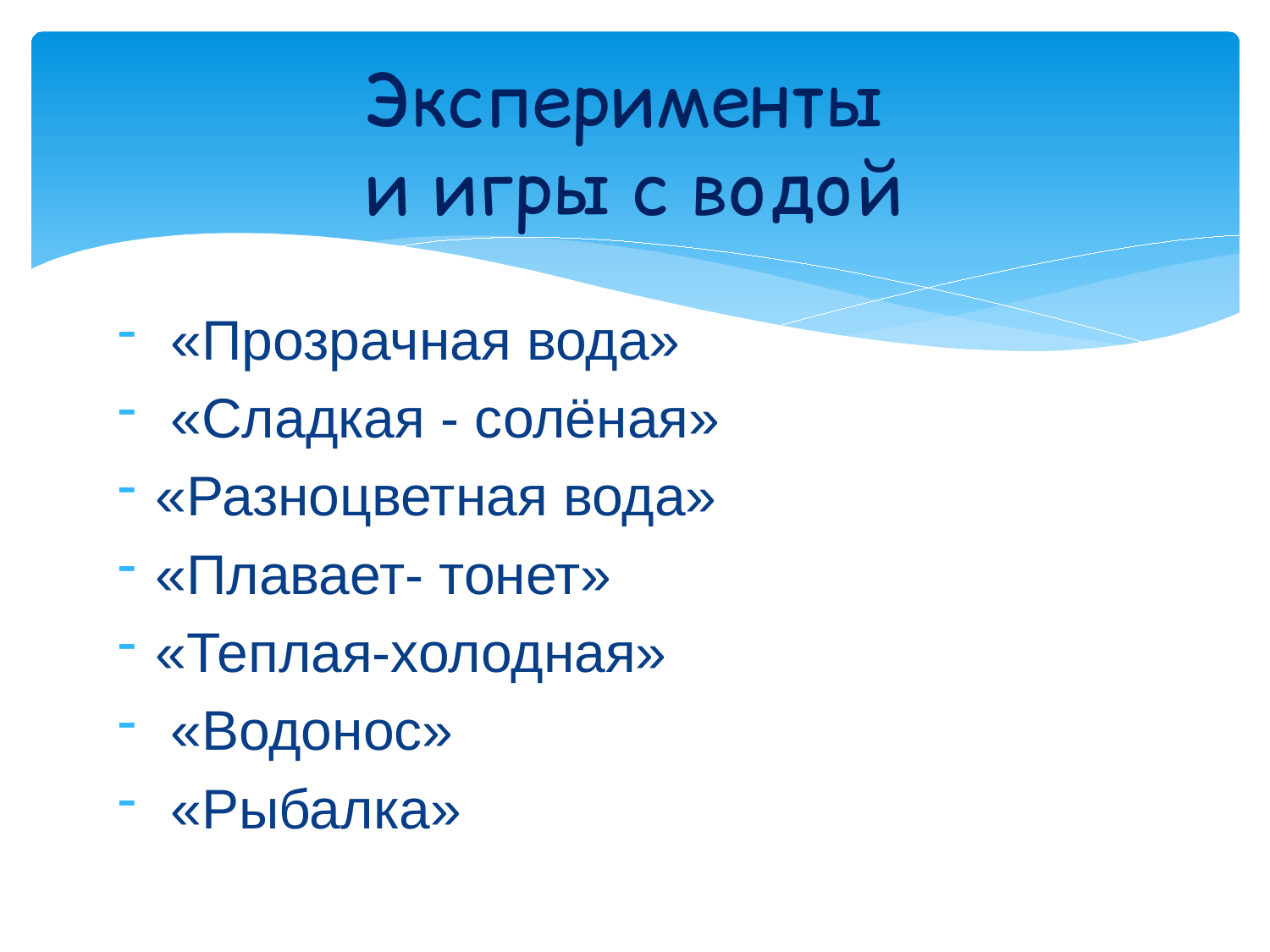

# Эксперименты и игры с водой

 «Прозрачная вода»
 «Сладкая - солёная»
«Разноцветная вода»
«Плавает- тонет»
«Теплая-холодная»
 «Водонос»
 «Рыбалка»